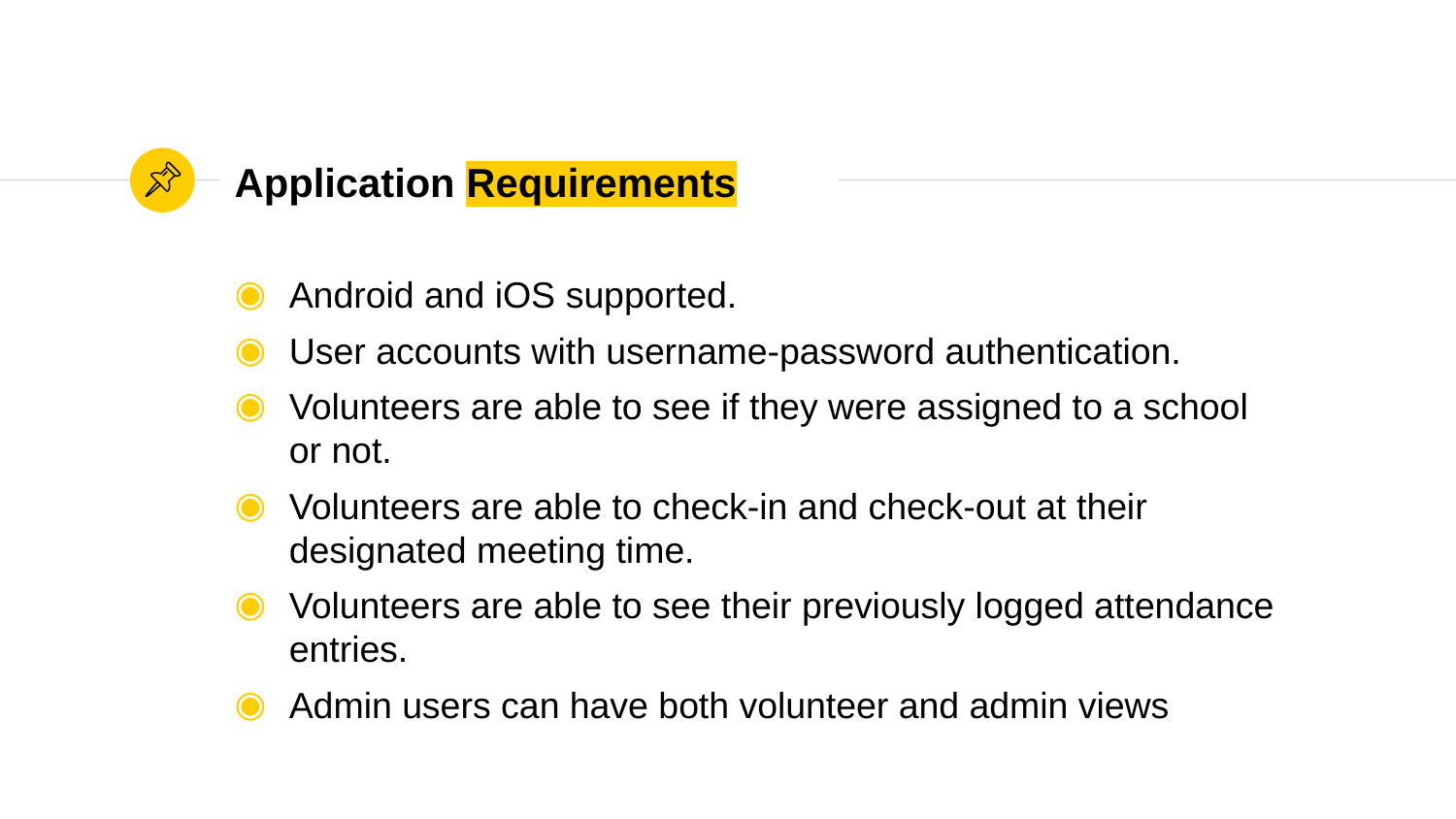

# Application Requirements

Android and iOS supported.
User accounts with username-password authentication.
Volunteers are able to see if they were assigned to a school or not.
Volunteers are able to check-in and check-out at their designated meeting time.
Volunteers are able to see their previously logged attendance entries.
Admin users can have both volunteer and admin views